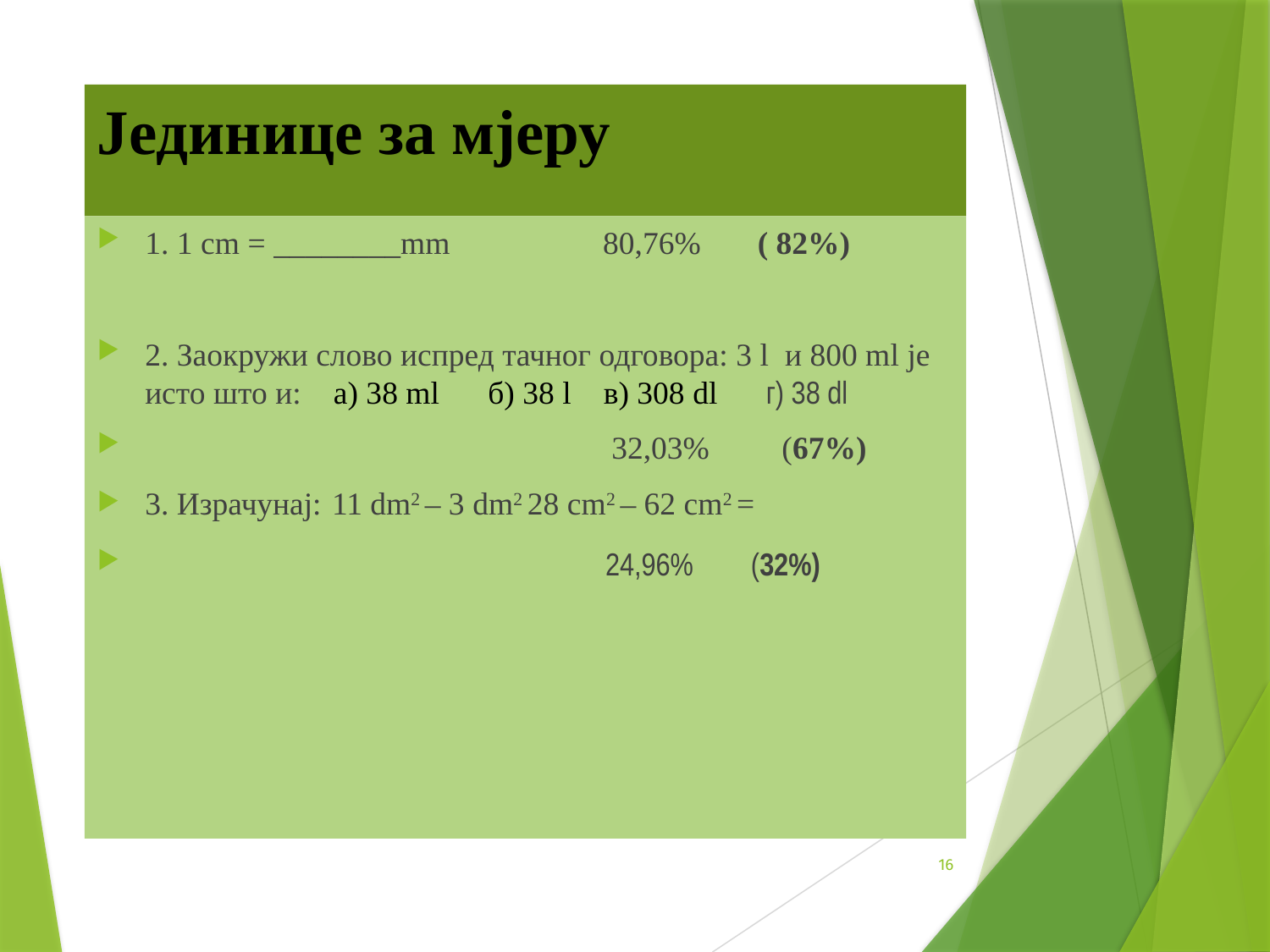

# Јединице за мјеру
1. 1 cm = ________mm                   80,76%       ( 82%)

2. Заокружи слово испред тачног одговора: 3 l  и 800 ml је исто што и:    а) 38 ml      б) 38 l    в) 308 dl      г) 38 dl
                                                          32,03%         (67%)
3. Израчунај: 11 dm2 – 3 dm2 28 cm2 – 62 cm2 =
                                                                24,96%        (32%)
16